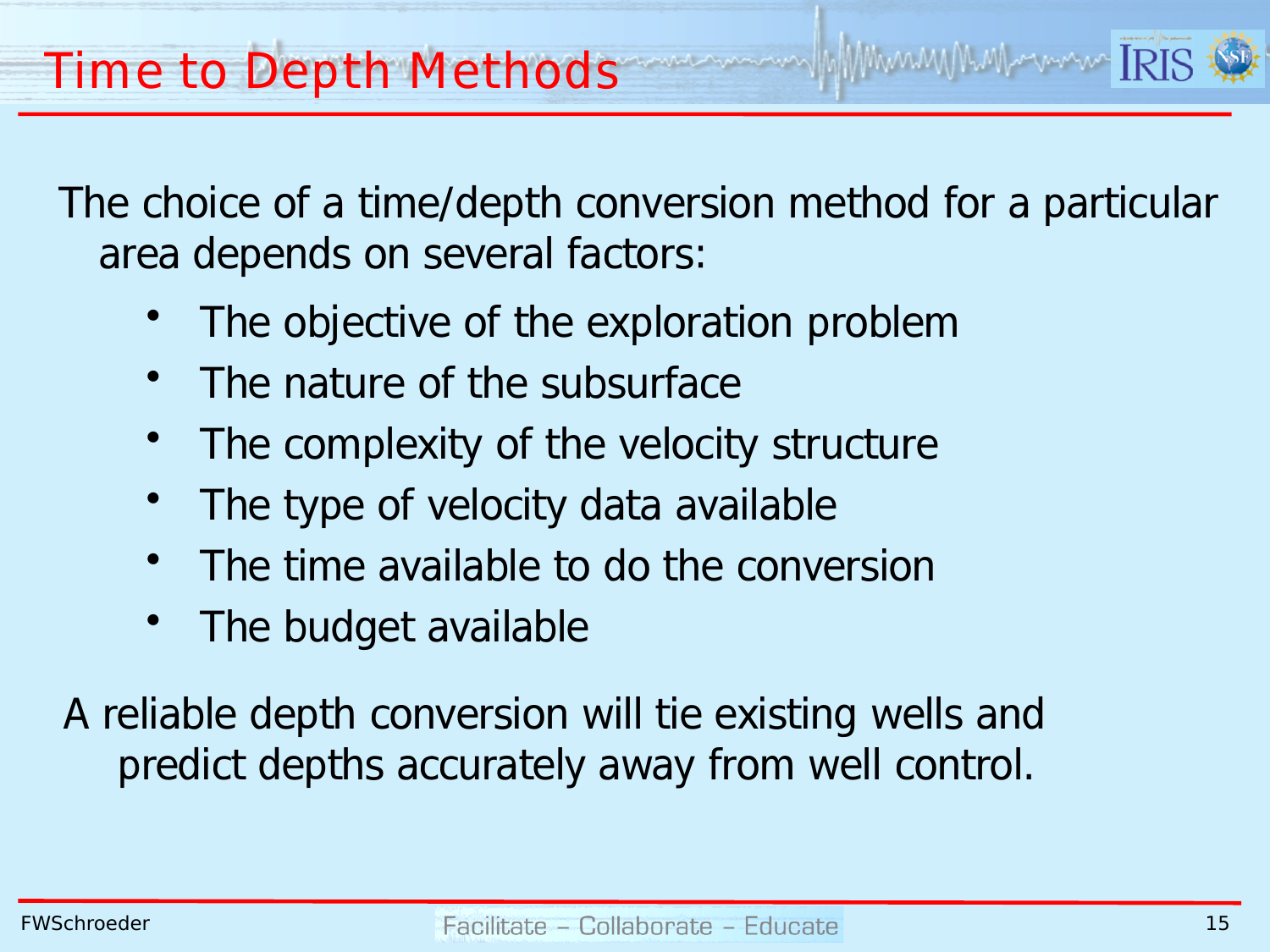

# Time to Depth Methods
The choice of a time/depth conversion method for a particular area depends on several factors:

   The objective of the exploration problem
   The nature of the subsurface
   The complexity of the velocity structure
   The type of velocity data available
   The time available to do the conversion
   The budget available

A reliable depth conversion will tie existing wells and predict depths accurately away from well control.